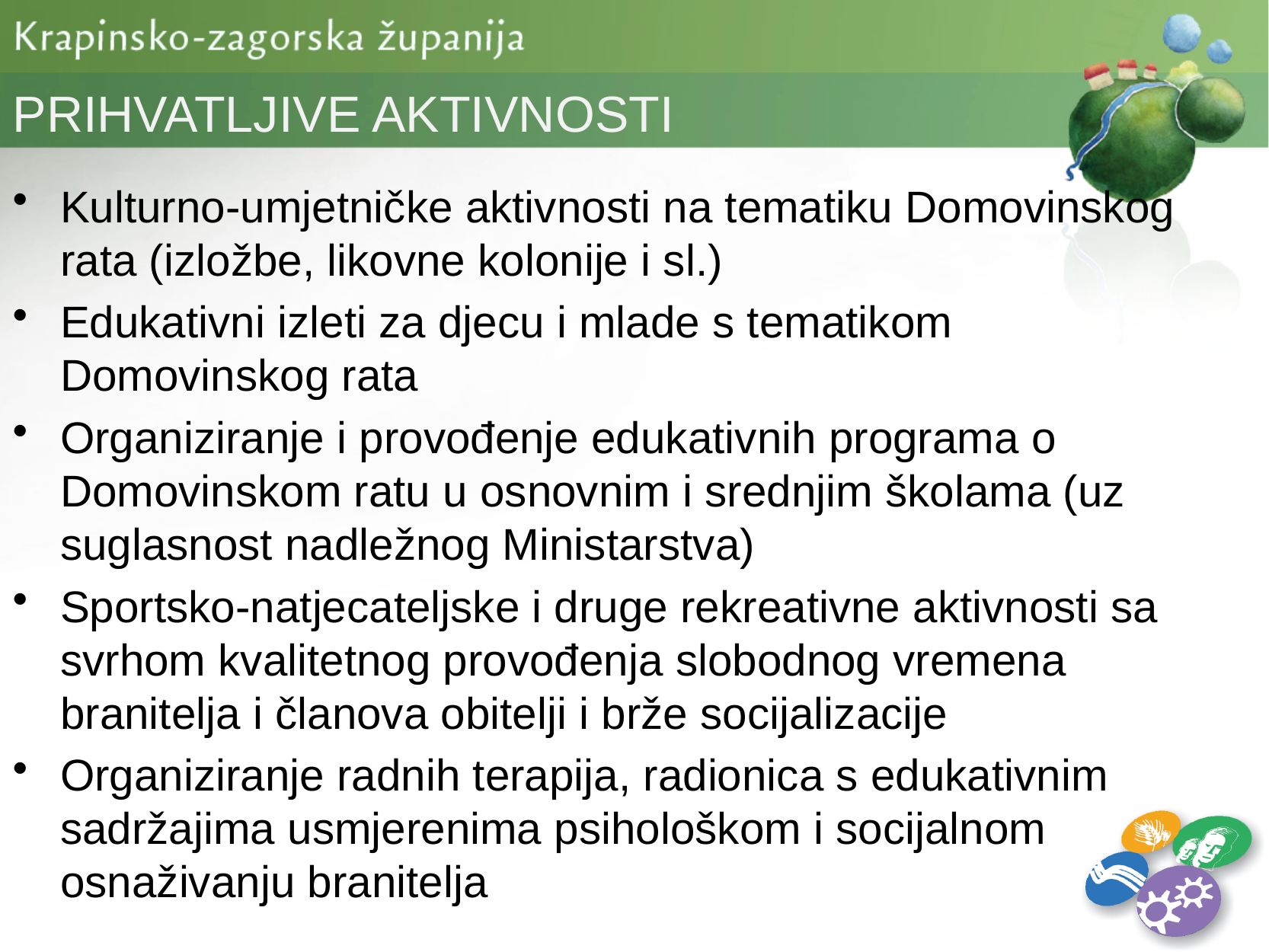

PRIHVATLJIVE AKTIVNOSTI

Kulturno-umjetničke aktivnosti na tematiku Domovinskog rata (izložbe, likovne kolonije i sl.)
Edukativni izleti za djecu i mlade s tematikom Domovinskog rata
Organiziranje i provođenje edukativnih programa o Domovinskom ratu u osnovnim i srednjim školama (uz suglasnost nadležnog Ministarstva)
Sportsko-natjecateljske i druge rekreativne aktivnosti sa svrhom kvalitetnog provođenja slobodnog vremena branitelja i članova obitelji i brže socijalizacije
Organiziranje radnih terapija, radionica s edukativnim sadržajima usmjerenima psihološkom i socijalnom osnaživanju branitelja